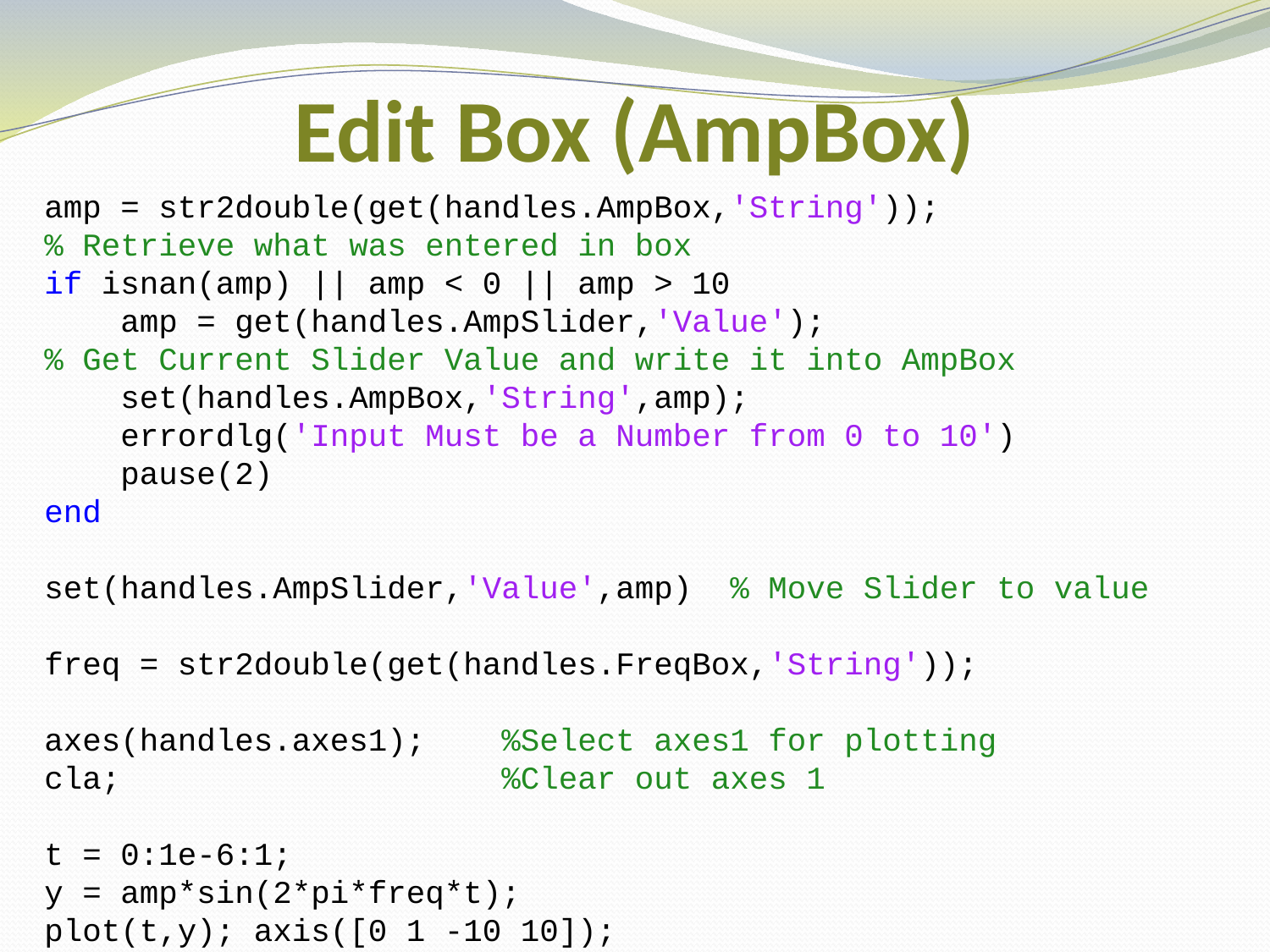

# Edit Box (AmpBox)
amp = str2double(get(handles.AmpBox,'String'));
% Retrieve what was entered in box
if isnan(amp) || amp < 0 || amp > 10
    amp = get(handles.AmpSlider,'Value');
% Get Current Slider Value and write it into AmpBox
    set(handles.AmpBox,'String',amp);
    errordlg('Input Must be a Number from 0 to 10')
    pause(2)
end

set(handles.AmpSlider,'Value',amp)  % Move Slider to value

freq = str2double(get(handles.FreqBox,'String'));

axes(handles.axes1);    %Select axes1 for plotting
cla;                    %Clear out axes 1

t = 0:1e-6:1;
y = amp*sin(2*pi*freq*t);
plot(t,y); axis([0 1 -10 10]);